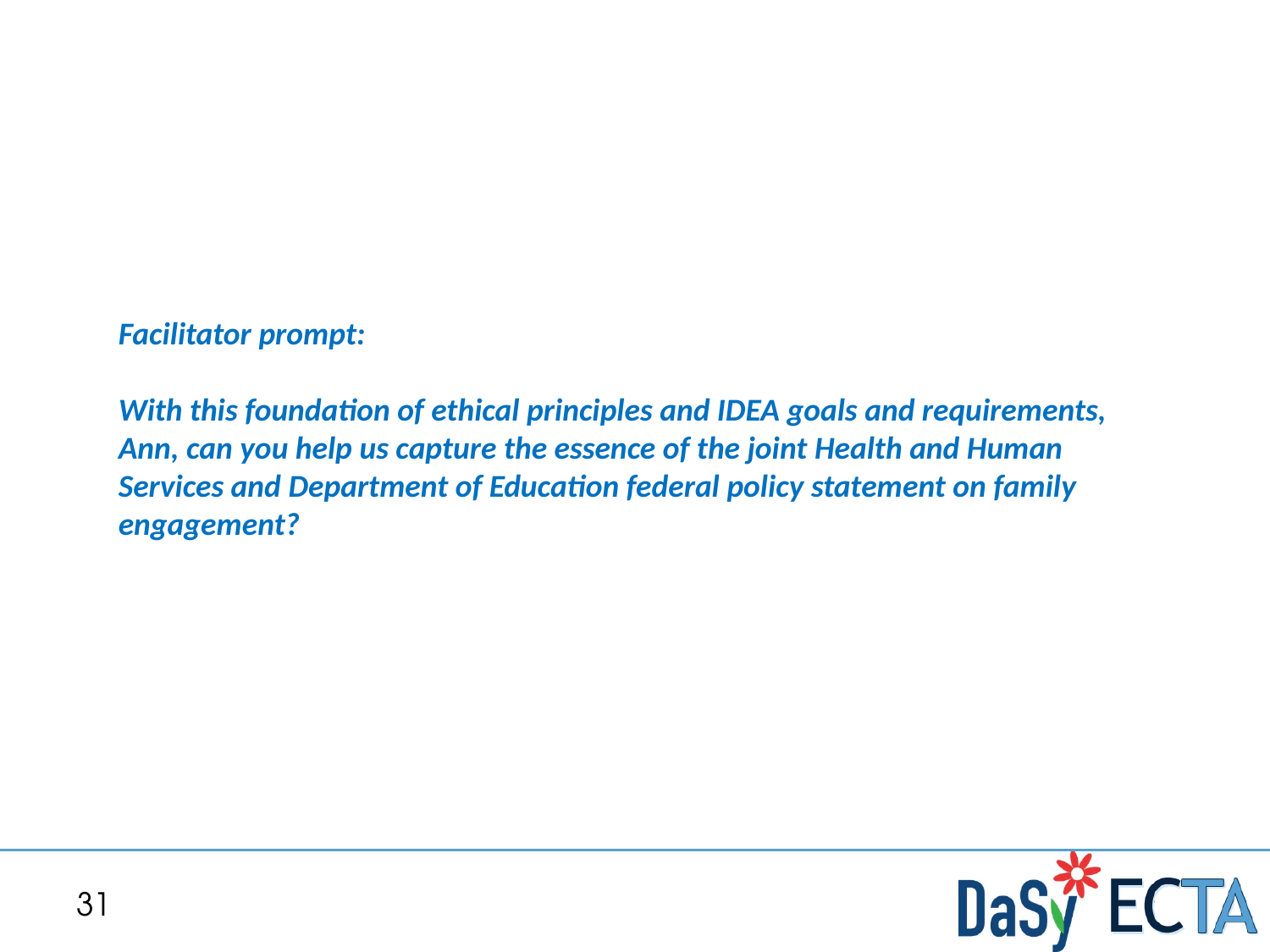

Facilitator prompt:

With this foundation of ethical principles and IDEA goals and requirements, Ann, can you help us capture the essence of the joint Health and Human Services and Department of Education federal policy statement on family engagement?
31